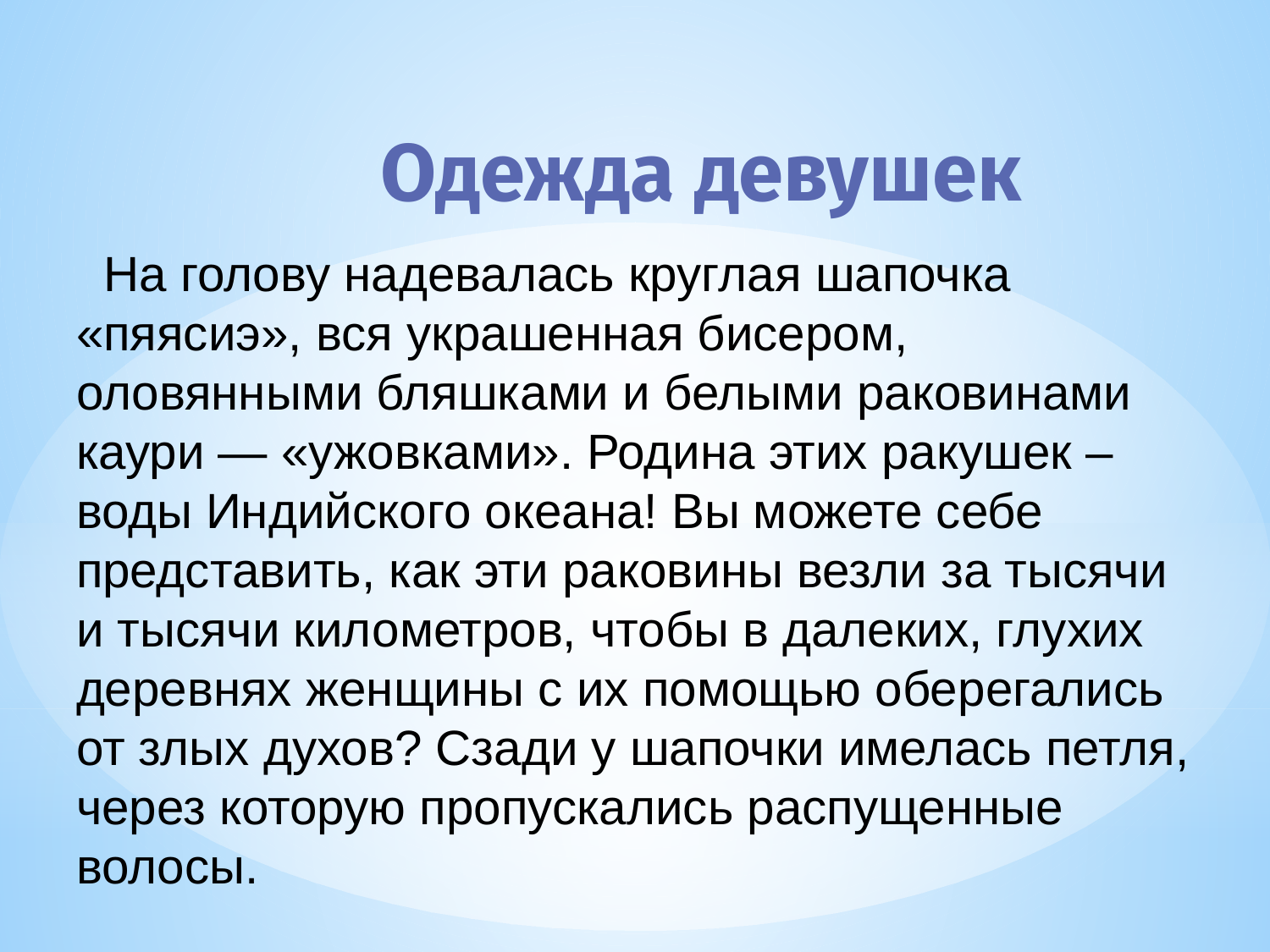

# Одежда девушек

  На голову надевалась круглая шапочка «пяясиэ», вся украшенная бисером, оловянными бляшками и белыми раковинами каури — «ужовками». Родина этих ракушек – воды Индийского океана! Вы можете себе представить, как эти раковины везли за тысячи и тысячи километров, чтобы в далеких, глухих деревнях женщины с их помощью оберегались от злых духов? Сзади у шапочки имелась петля, через которую пропускались распущенные волосы.